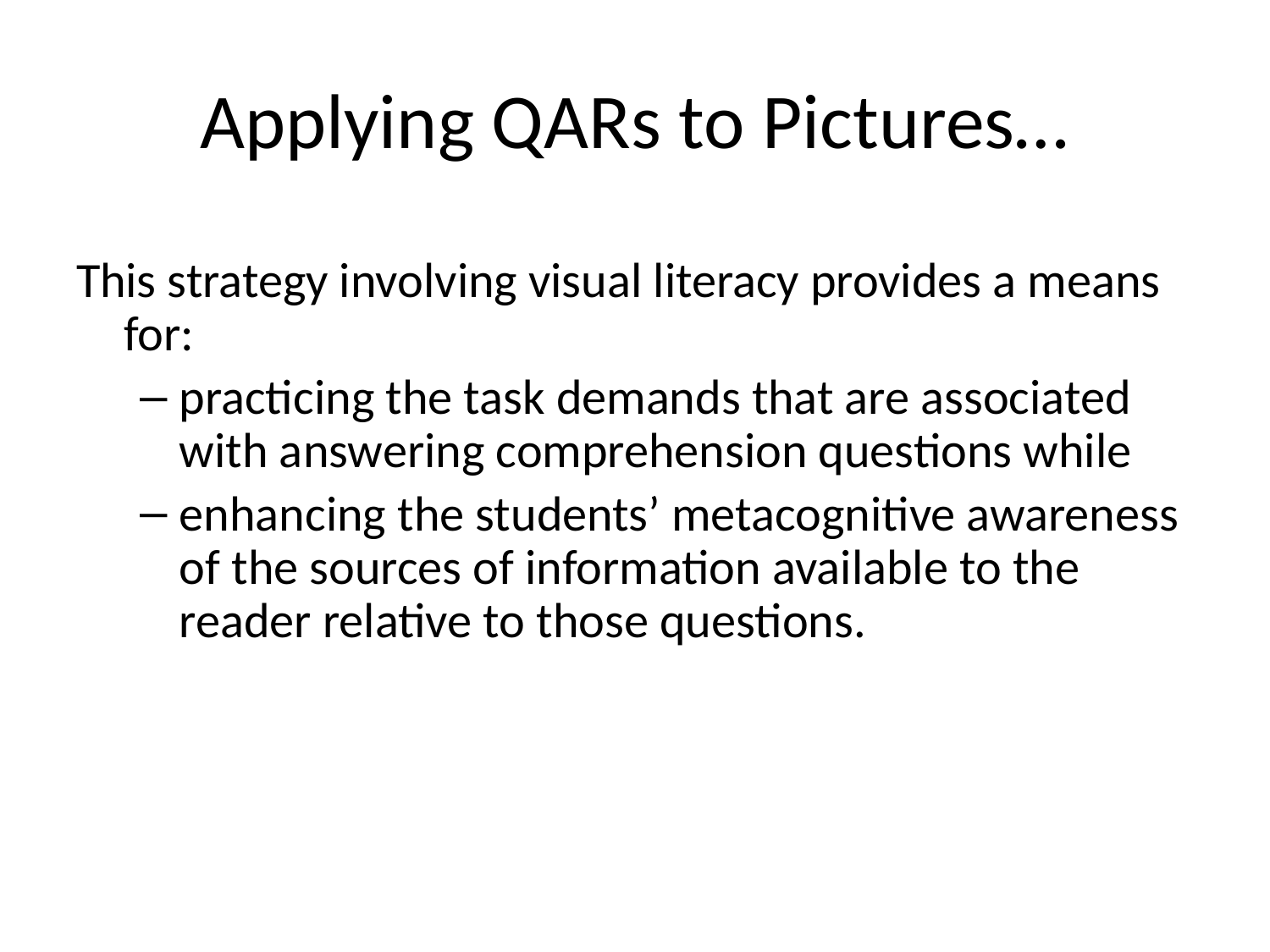

# Applying QARs to Pictures…

This strategy involving visual literacy provides a means for:
practicing the task demands that are associated with answering comprehension questions while
enhancing the students’ metacognitive awareness of the sources of information available to the reader relative to those questions.